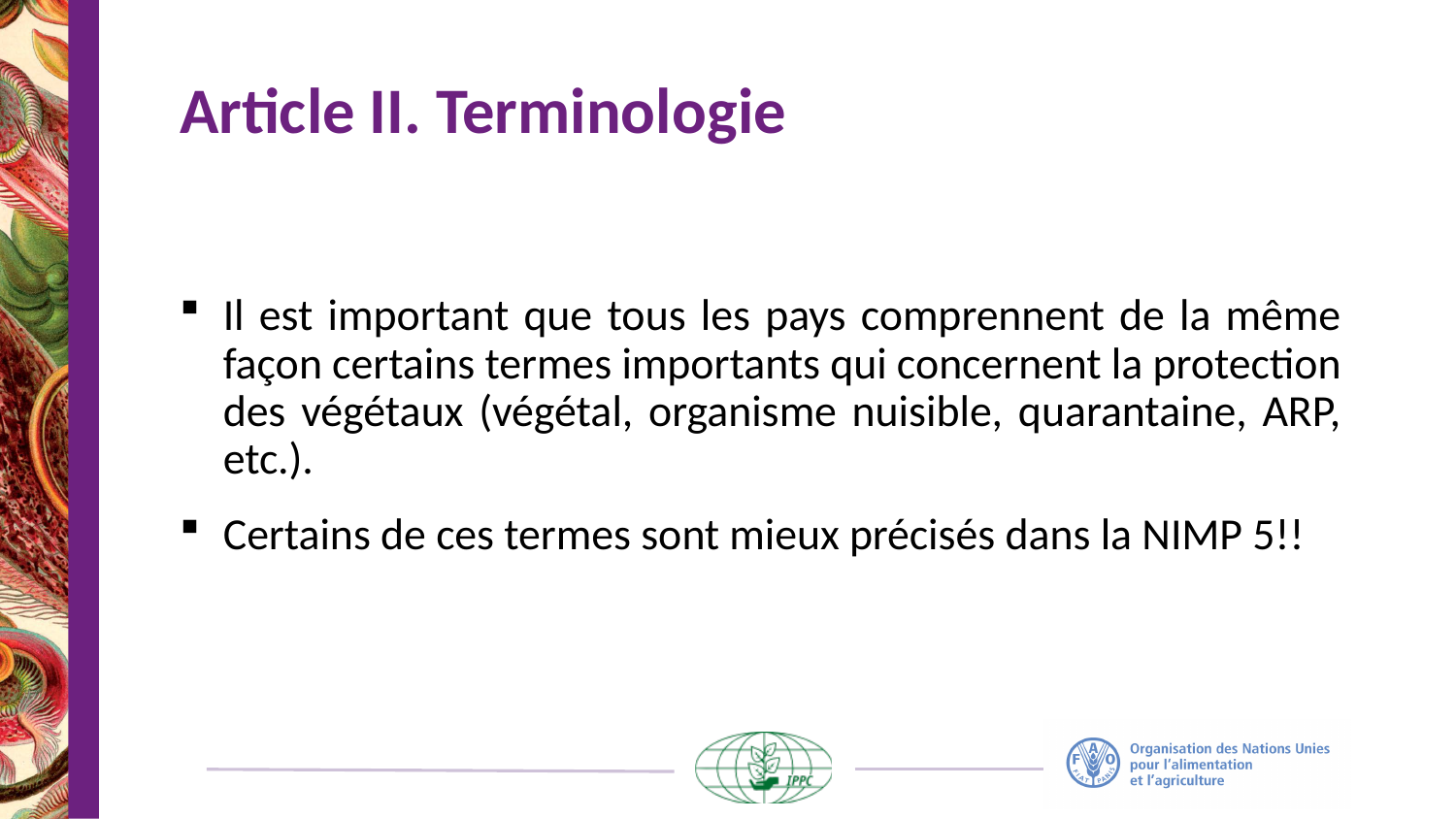

# Article II. Terminologie

Il est important que tous les pays comprennent de la même façon certains termes importants qui concernent la protection des végétaux (végétal, organisme nuisible, quarantaine, ARP, etc.).
Certains de ces termes sont mieux précisés dans la NIMP 5!!